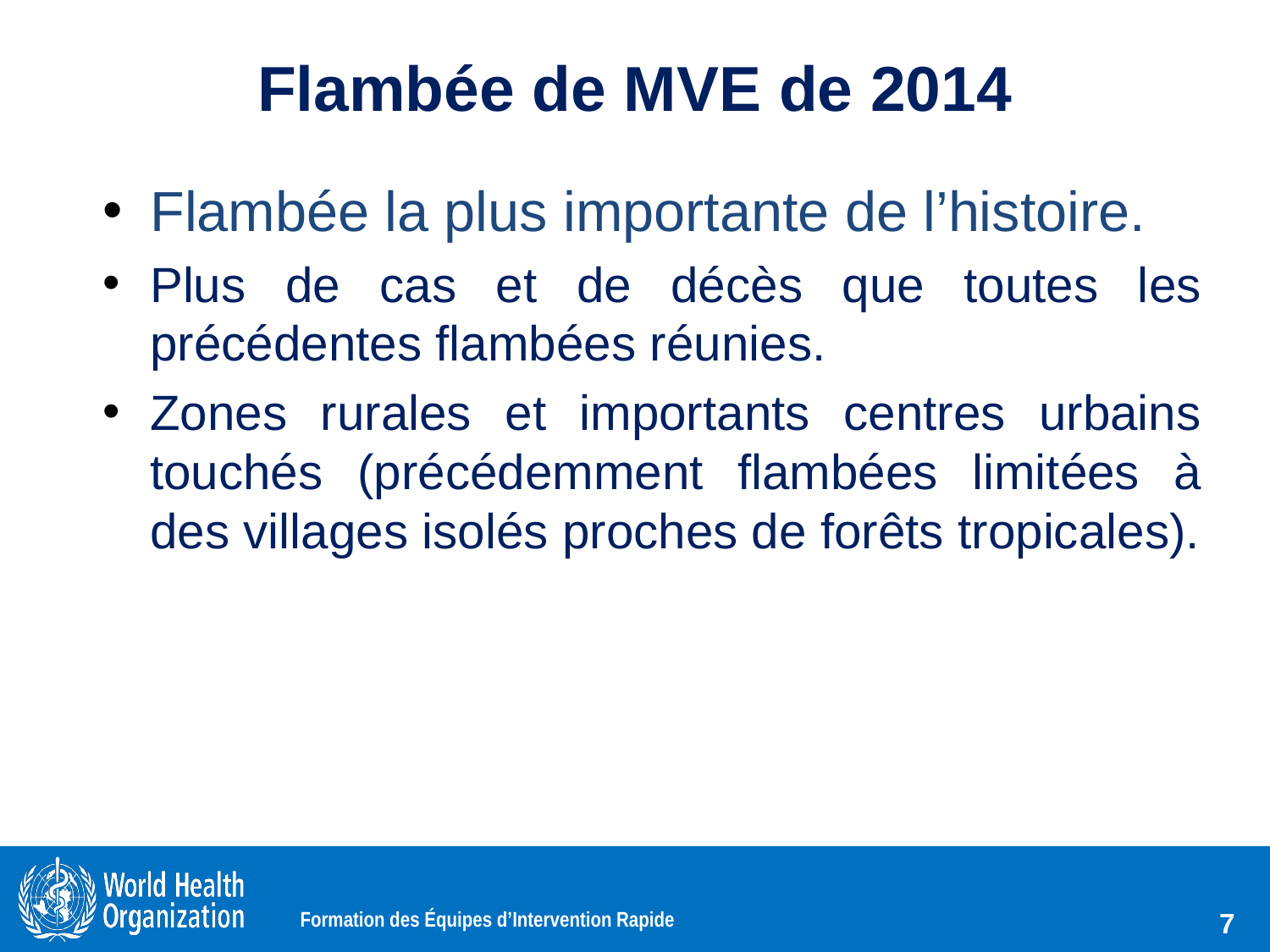

# Flambée de MVE de 2014
Flambée la plus importante de l’histoire.
Plus de cas et de décès que toutes les précédentes flambées réunies.
Zones rurales et importants centres urbains touchés (précédemment flambées limitées à des villages isolés proches de forêts tropicales).